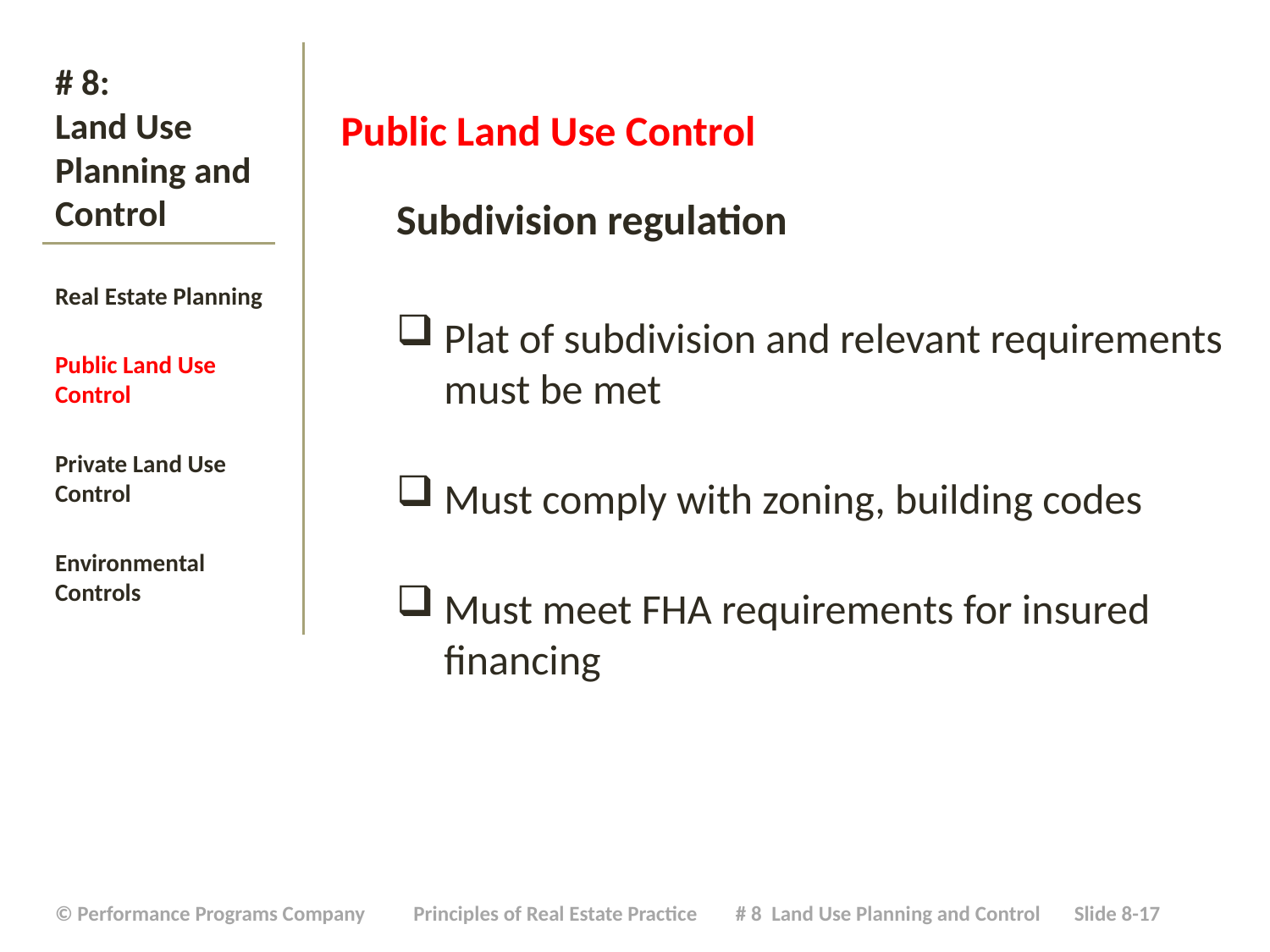

Public Land Use Control

Subdivision regulation

Plat of subdivision and relevant requirements must be met
Must comply with zoning, building codes
Must meet FHA requirements for insured financing

# # 8: Land Use Planning and Control

Real Estate Planning

Public Land Use Control

Private Land Use Control

Environmental Controls

| © Performance Programs Company Principles of Real Estate Practice # 8 Land Use Planning and Control Slide 8-17 |
| --- |